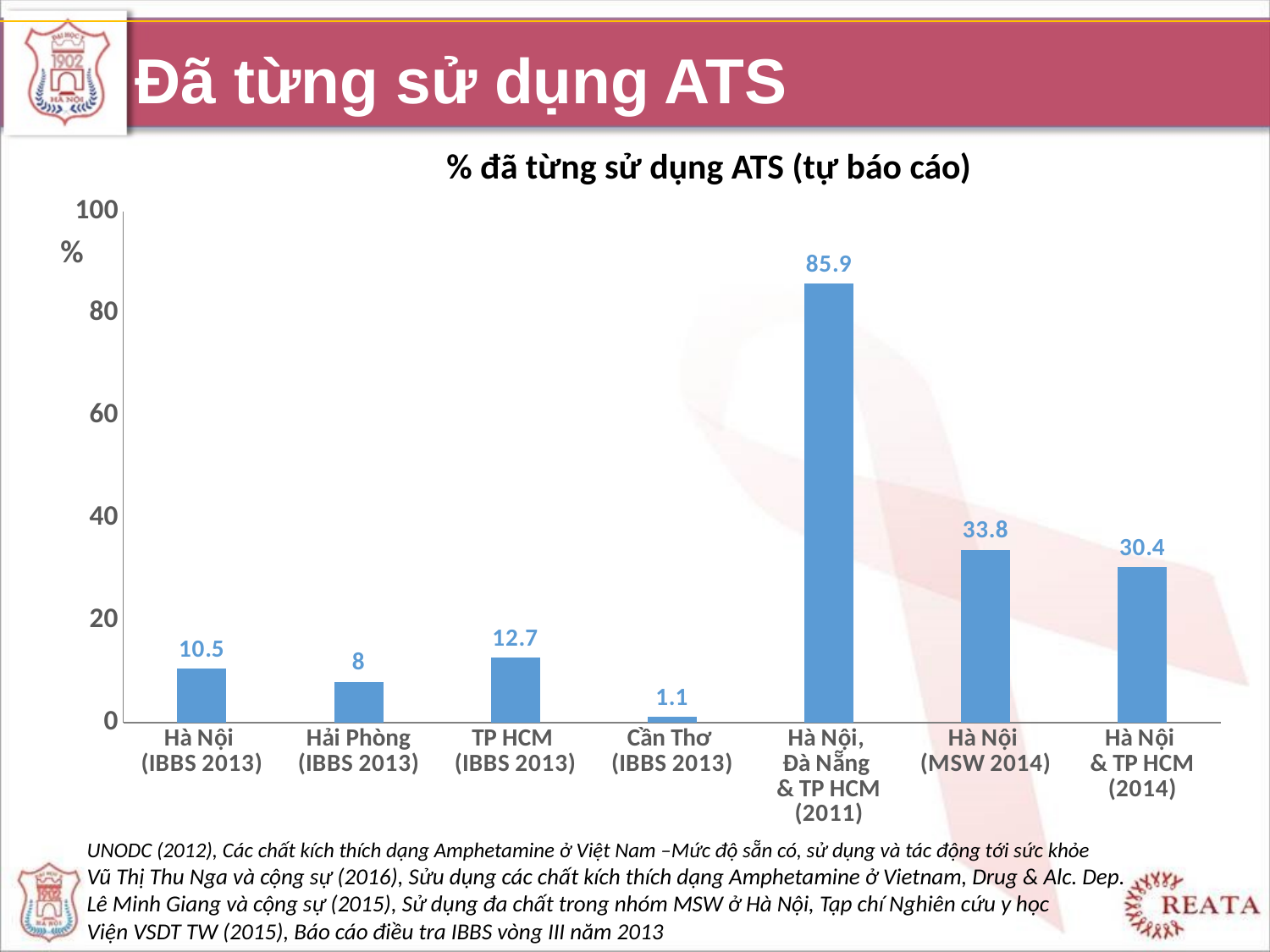

# Đã từng sử dụng ATS
% đã từng sử dụng ATS (tự báo cáo)

### Chart

| Category | Series 1 |
|---|---|
| Hà Nội
(IBBS 2013) | 10.5 |
| Hải Phòng
(IBBS 2013) | 8.0 |
| TP HCM
(IBBS 2013) | 12.7 |
| Cần Thơ
(IBBS 2013) | 1.1 |
| Hà Nội,
Đà Nẵng
& TP HCM (2011) | 85.9 |
| Hà Nội
(MSW 2014) | 33.80000000000001 |
| Hà Nội
& TP HCM (2014) | 30.4 |
UNODC (2012), Các chất kích thích dạng Amphetamine ở Việt Nam –Mức độ sẵn có, sử dụng và tác động tới sức khỏe
Vũ Thị Thu Nga và cộng sự (2016), Sửu dụng các chất kích thích dạng Amphetamine ở Vietnam, Drug & Alc. Dep.
Lê Minh Giang và cộng sự (2015), Sử dụng đa chất trong nhóm MSW ở Hà Nội, Tạp chí Nghiên cứu y học
Viện VSDT TW (2015), Báo cáo điều tra IBBS vòng III năm 2013